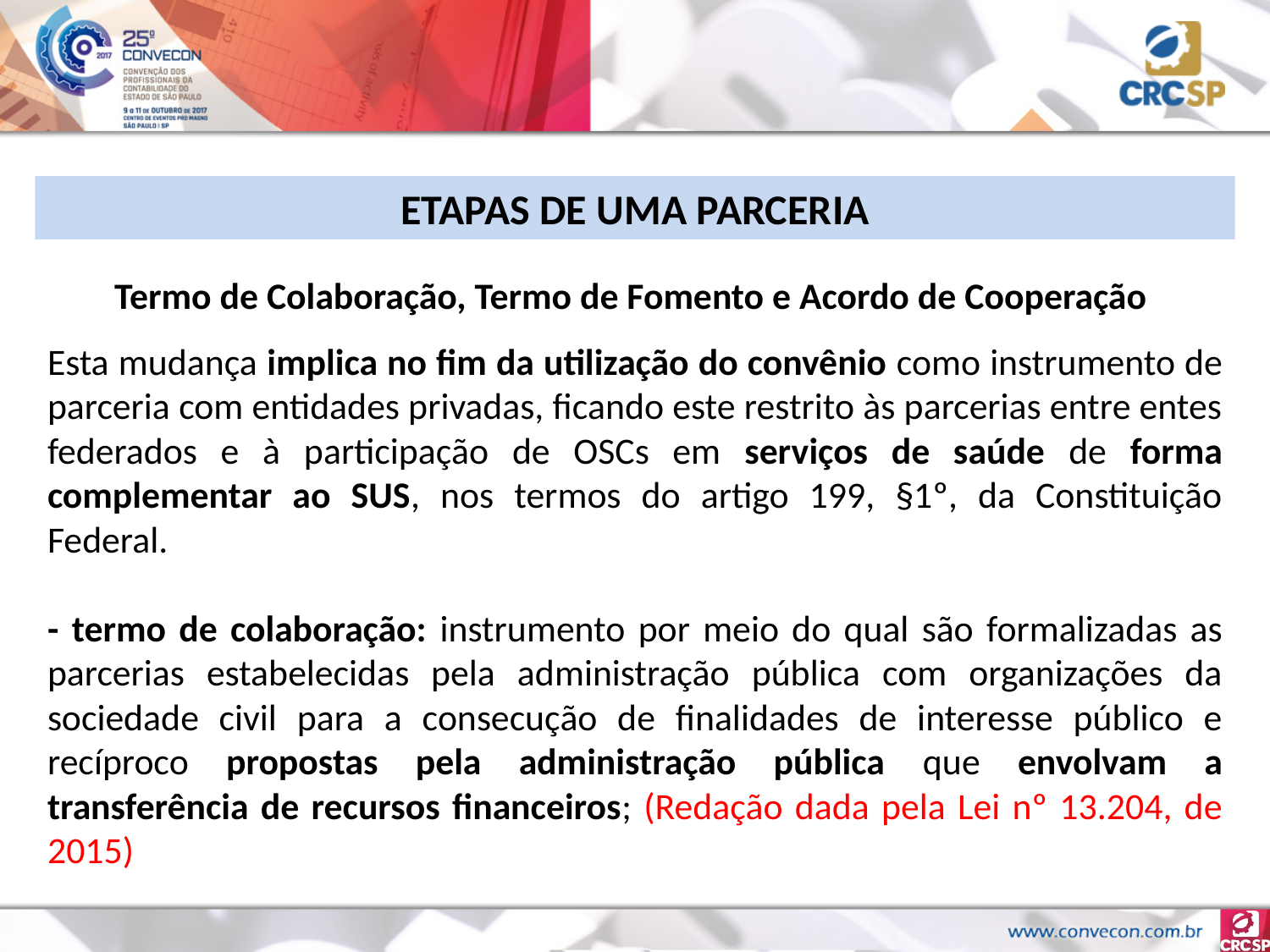

ETAPAS DE UMA PARCERIA
Termo de Colaboração, Termo de Fomento e Acordo de Cooperação

Esta mudança implica no fim da utilização do convênio como instrumento de parceria com entidades privadas, ficando este restrito às parcerias entre entes federados e à participação de OSCs em serviços de saúde de forma complementar ao SUS, nos termos do artigo 199, §1º, da Constituição Federal.

- termo de colaboração: instrumento por meio do qual são formalizadas as parcerias estabelecidas pela administração pública com organizações da sociedade civil para a consecução de finalidades de interesse público e recíproco propostas pela administração pública que envolvam a transferência de recursos financeiros; (Redação dada pela Lei nº 13.204, de 2015)